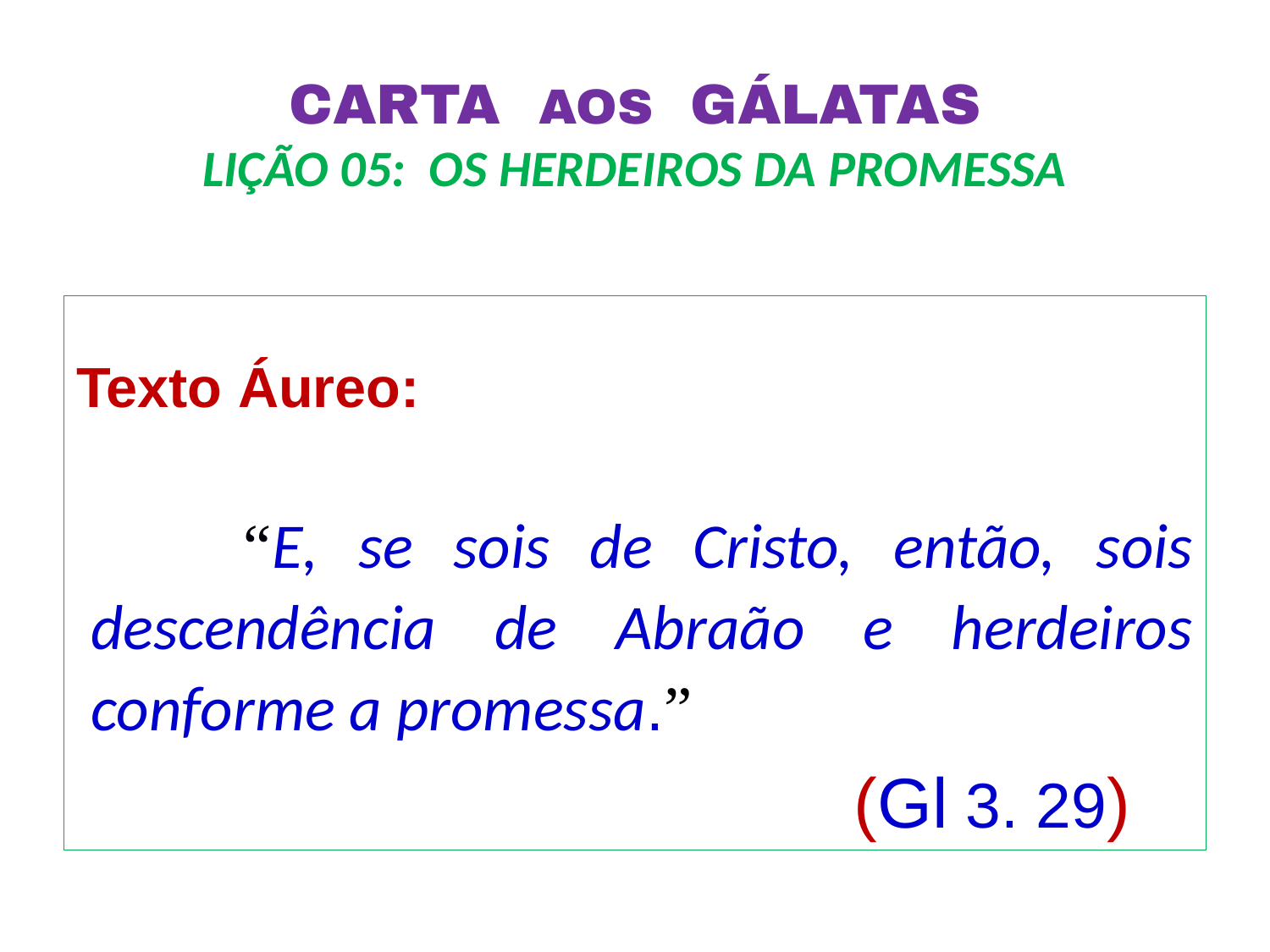

# CARTA  AOS  GÁLATAS LIÇÃO 05:  OS HERDEIROS DA PROMESSA

Texto Áureo:

 	“E, se sois de Cristo, então, sois descendência de Abraão e herdeiros conforme a promessa.”
						(Gl 3. 29)